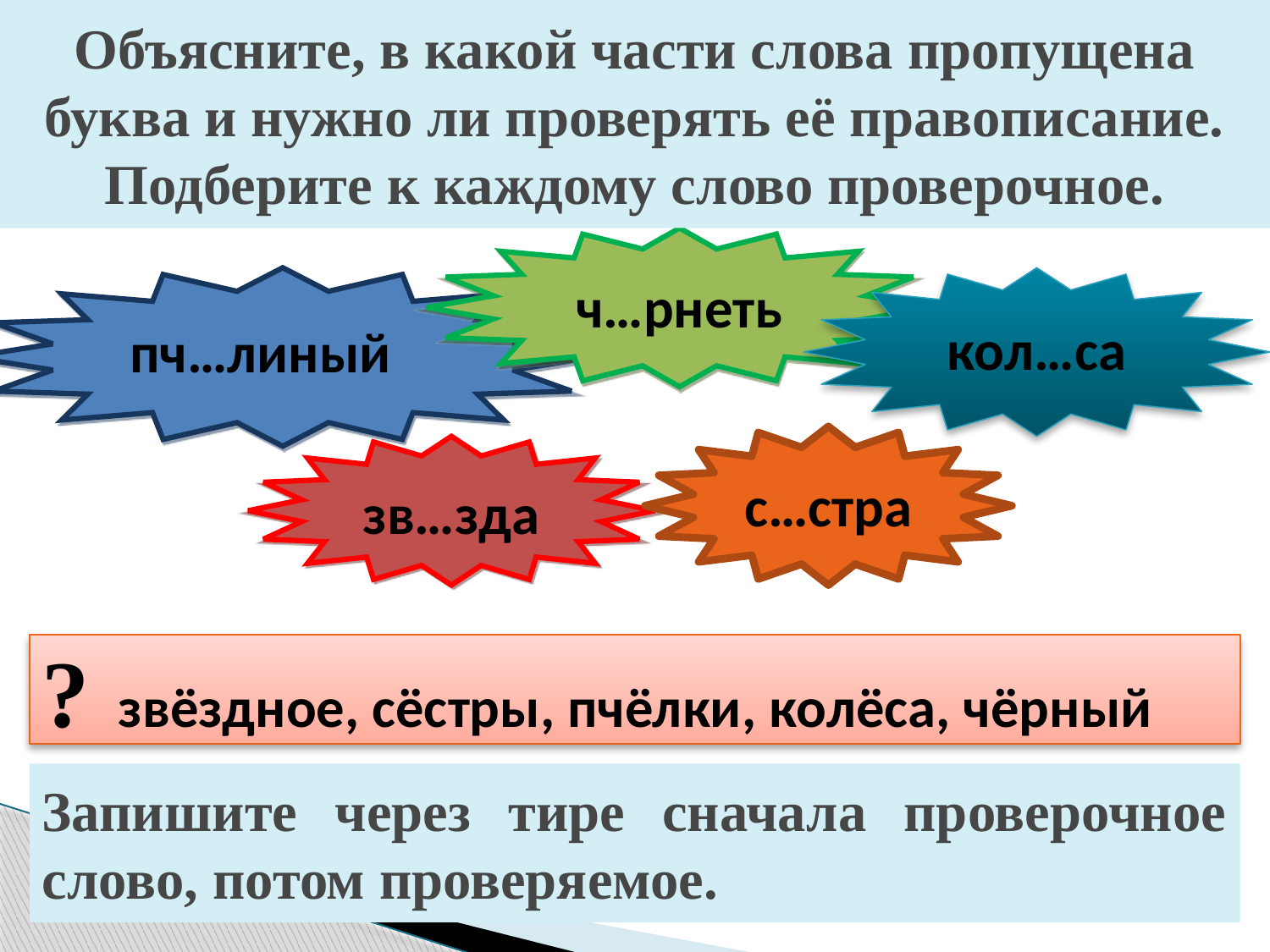

# Объясните, в какой части слова пропущена буква и нужно ли проверять её правописание. Подберите к каждому слово проверочное.
Объясните, в какой части слова пропущена буква и нужно ли проверять её правописание. Подберите к каждому слово проверочное.
ч…рнеть
пч…линый
кол…са
с…стра
зв…зда
?  звёздное, сёстры, пчёлки, колёса, чёрный
Запишите через тире сначала проверочное слово, потом проверяемое.